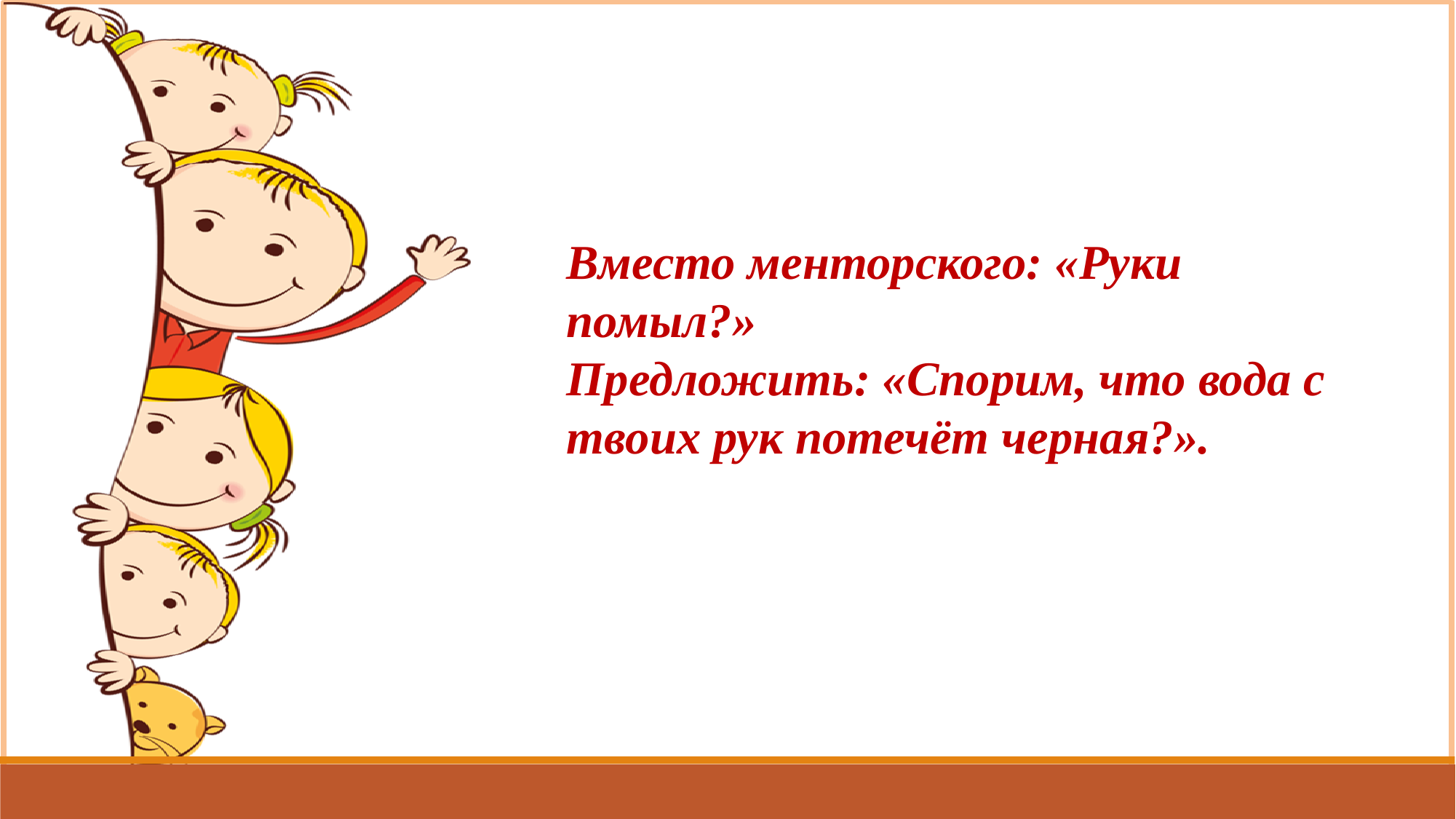

Вместо менторского: «Руки помыл?»
Предложить: «Спорим, что вода с твоих рук потечёт черная?».